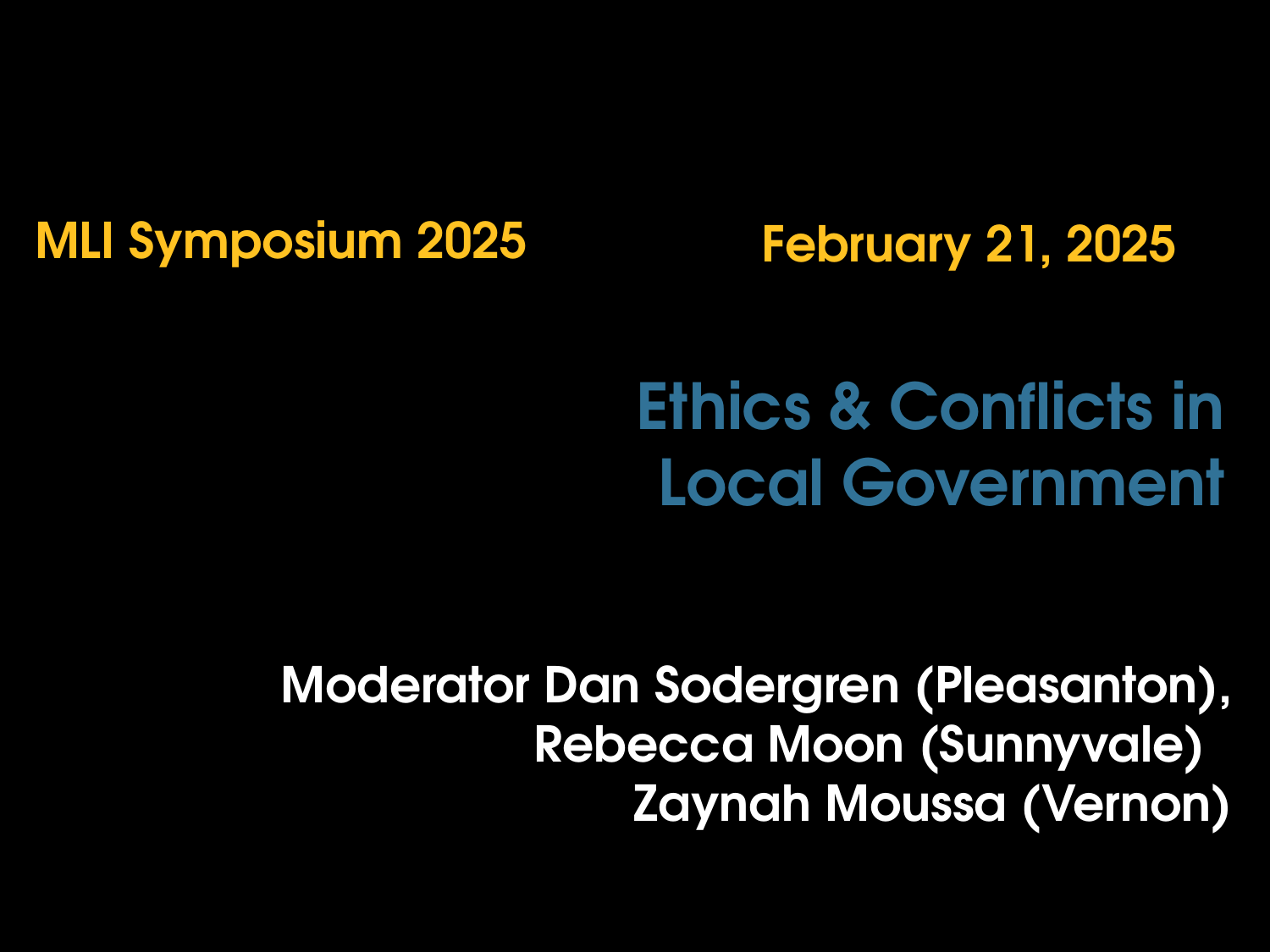

MLI Symposium 2025
February 21, 2025
Ethics & Conflicts in Local Government
Moderator Dan Sodergren (Pleasanton), Rebecca Moon (Sunnyvale)
Zaynah Moussa (Vernon)